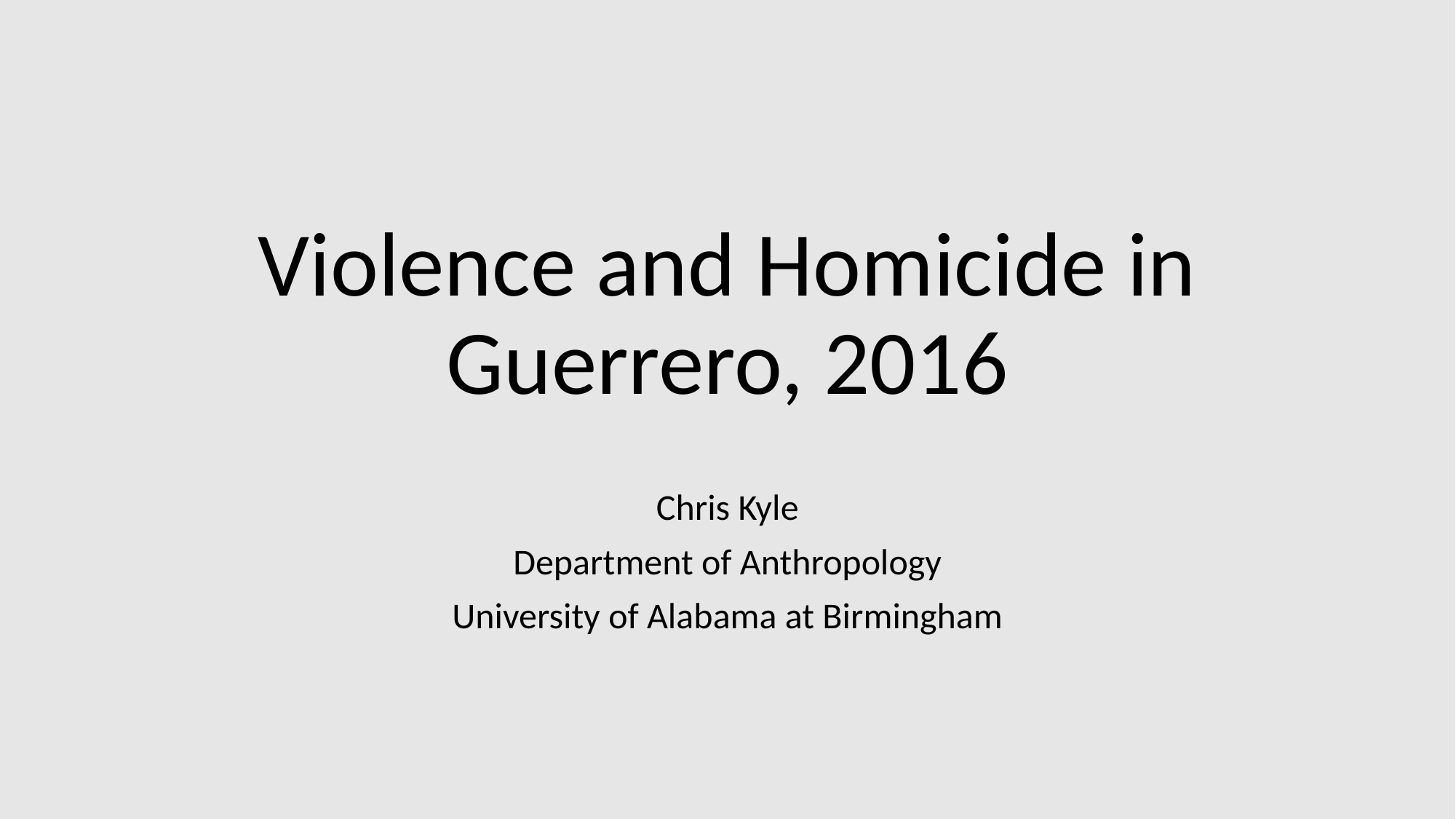

# Violence and Homicide in Guerrero, 2016
Chris Kyle
Department of Anthropology
University of Alabama at Birmingham